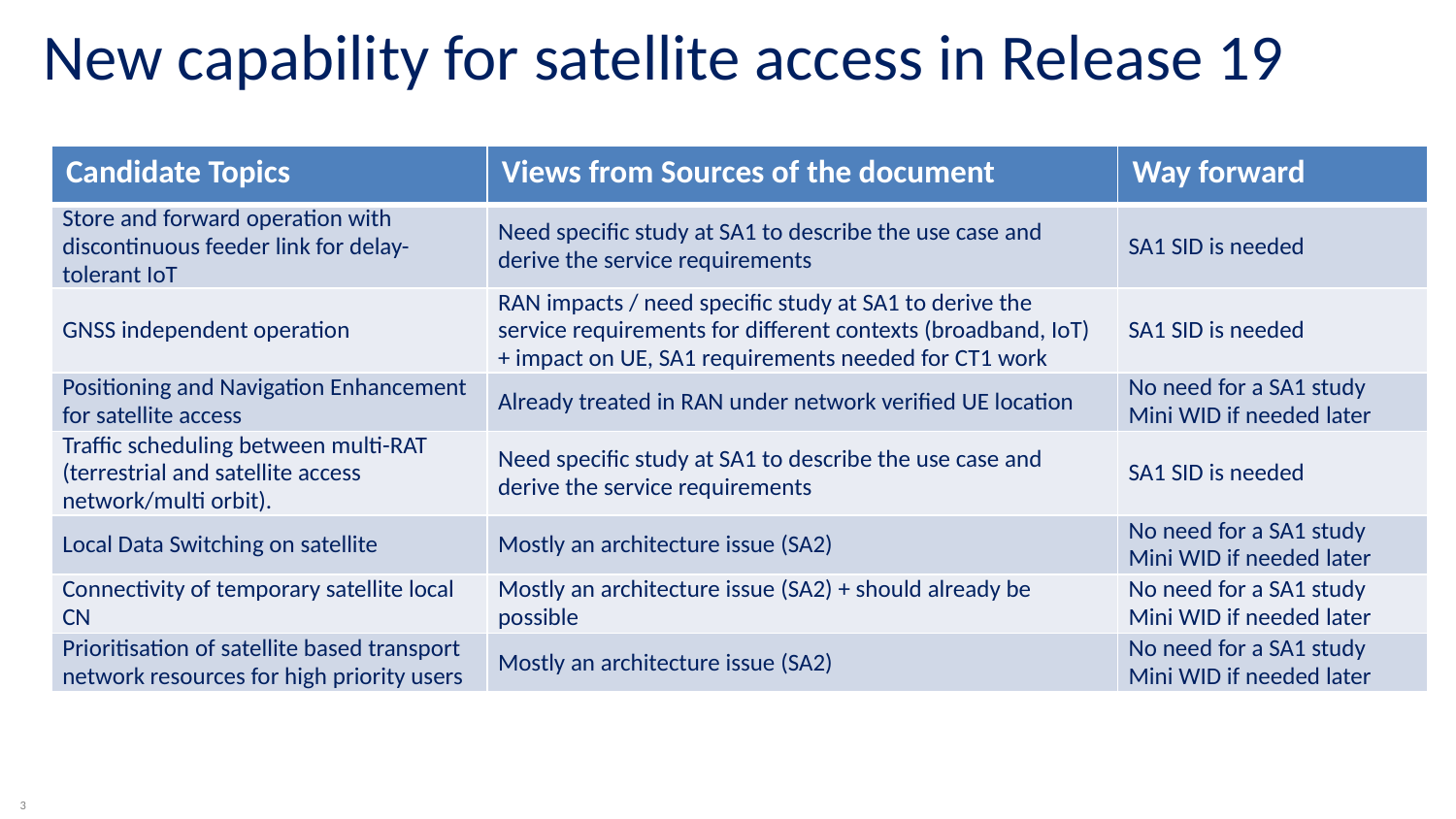

New capability for satellite access in Release 19
| Candidate Topics | Views from Sources of the document | Way forward |
| --- | --- | --- |
| Store and forward operation with discontinuous feeder link for delay-tolerant IoT | Need specific study at SA1 to describe the use case and derive the service requirements | SA1 SID is needed |
| GNSS independent operation | RAN impacts / need specific study at SA1 to derive the service requirements for different contexts (broadband, IoT) + impact on UE, SA1 requirements needed for CT1 work | SA1 SID is needed |
| Positioning and Navigation Enhancement for satellite access | Already treated in RAN under network verified UE location | No need for a SA1 study Mini WID if needed later |
| Traffic scheduling between multi-RAT (terrestrial and satellite access network/multi orbit). | Need specific study at SA1 to describe the use case and derive the service requirements | SA1 SID is needed |
| Local Data Switching on satellite | Mostly an architecture issue (SA2) | No need for a SA1 study Mini WID if needed later |
| Connectivity of temporary satellite local CN | Mostly an architecture issue (SA2) + should already be possible | No need for a SA1 study Mini WID if needed later |
| Prioritisation of satellite based transport network resources for high priority users | Mostly an architecture issue (SA2) | No need for a SA1 study Mini WID if needed later |